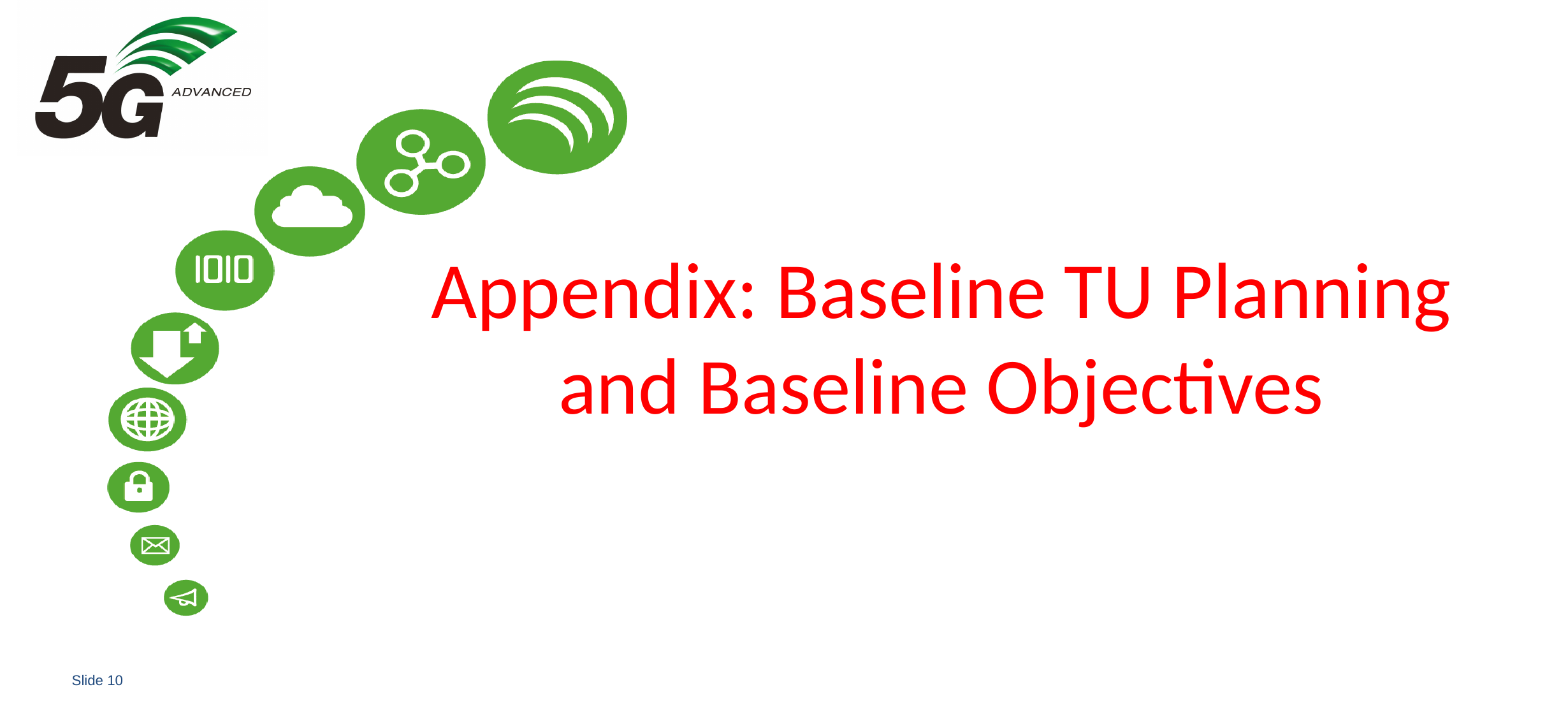

# Appendix: Baseline TU Planning and Baseline Objectives